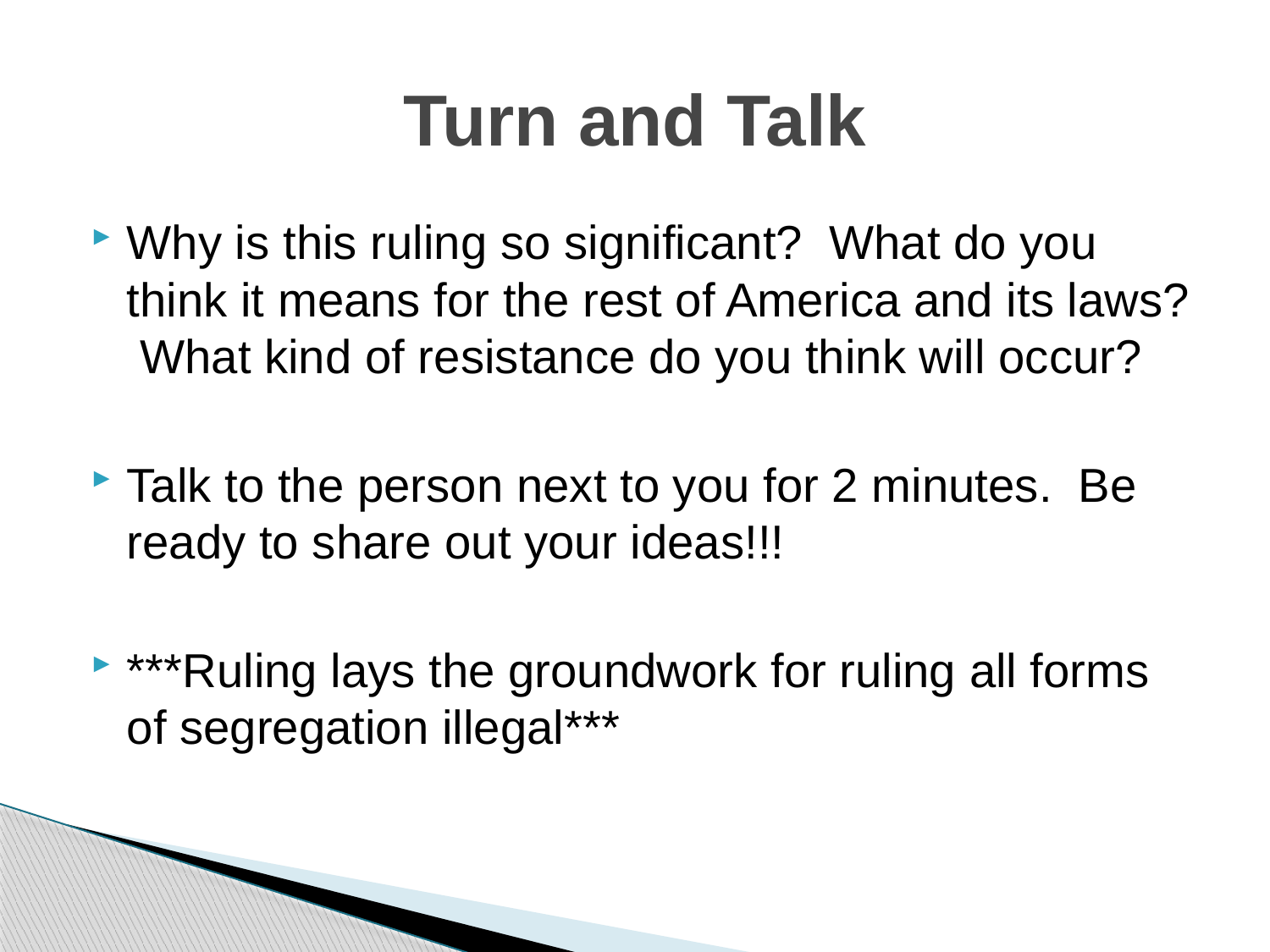

# Turn and Talk
Why is this ruling so significant?  What do you think it means for the rest of America and its laws?  What kind of resistance do you think will occur?

Talk to the person next to you for 2 minutes.  Be ready to share out your ideas!!!

***Ruling lays the groundwork for ruling all forms of segregation illegal***